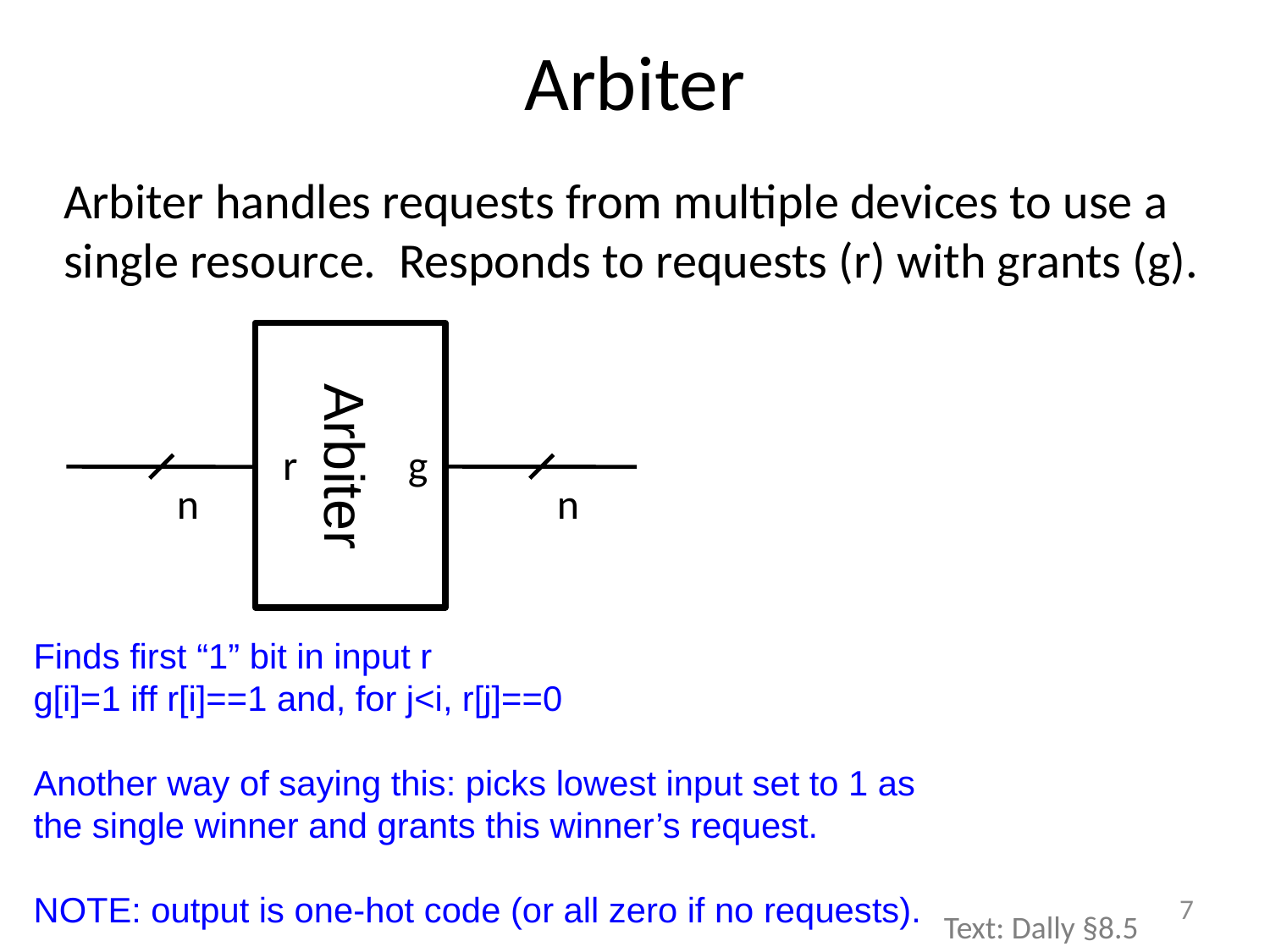

# Arbiter
Arbiter handles requests from multiple devices to use a single resource.  Responds to requests (r) with grants (g).

Arbiter
r
g

n
n
Finds first “1” bit in input r
g[i]=1 iff r[i]==1 and, for j<i, r[j]==0

Another way of saying this: picks lowest input set to 1 as the single winner and grants this winner’s request.

NOTE: output is one-hot code (or all zero if no requests).
7
Text: Dally §8.5